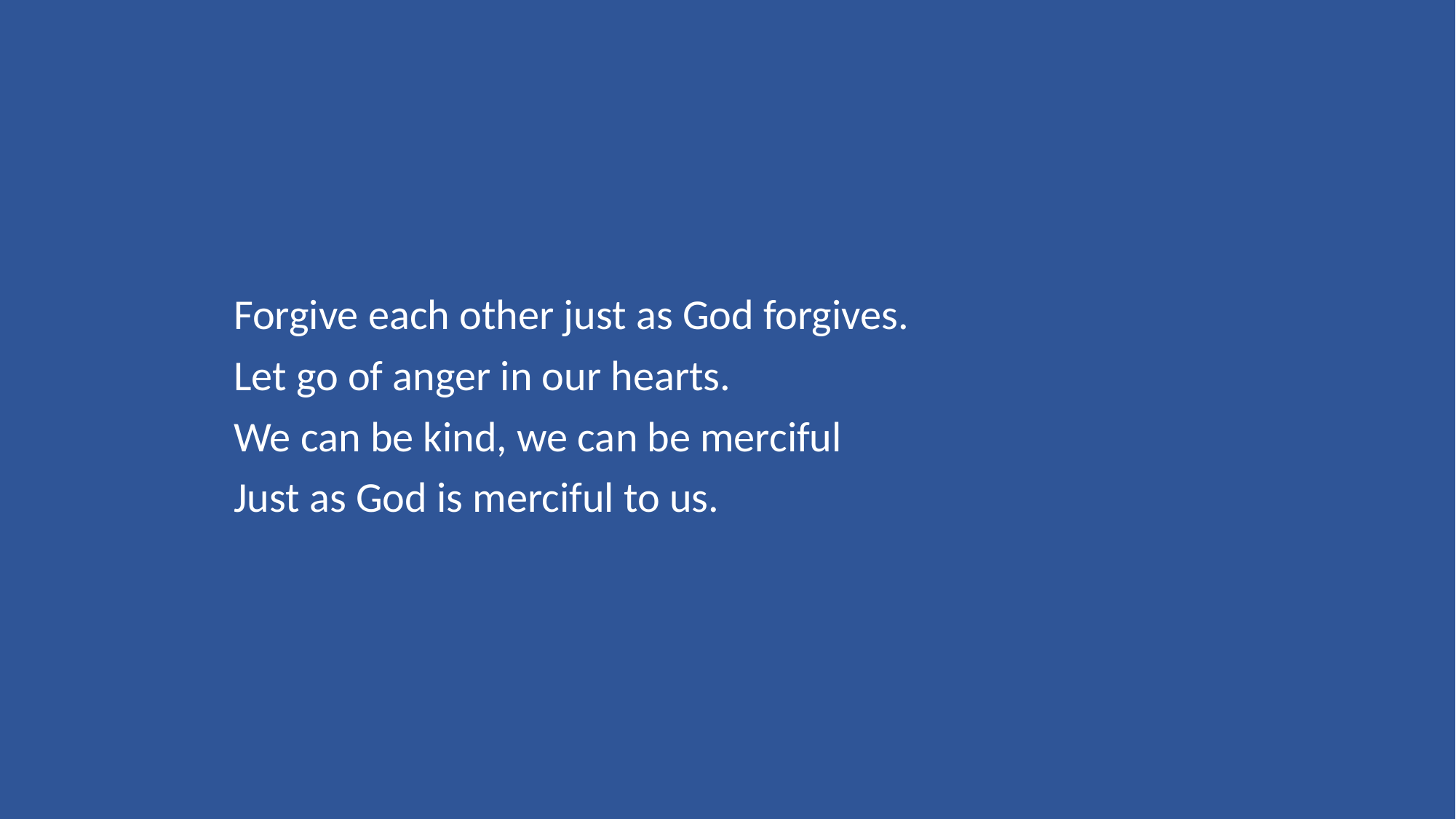

Forgive each other just as God forgives.
Let go of anger in our hearts.
We can be kind, we can be merciful
Just as God is merciful to us.